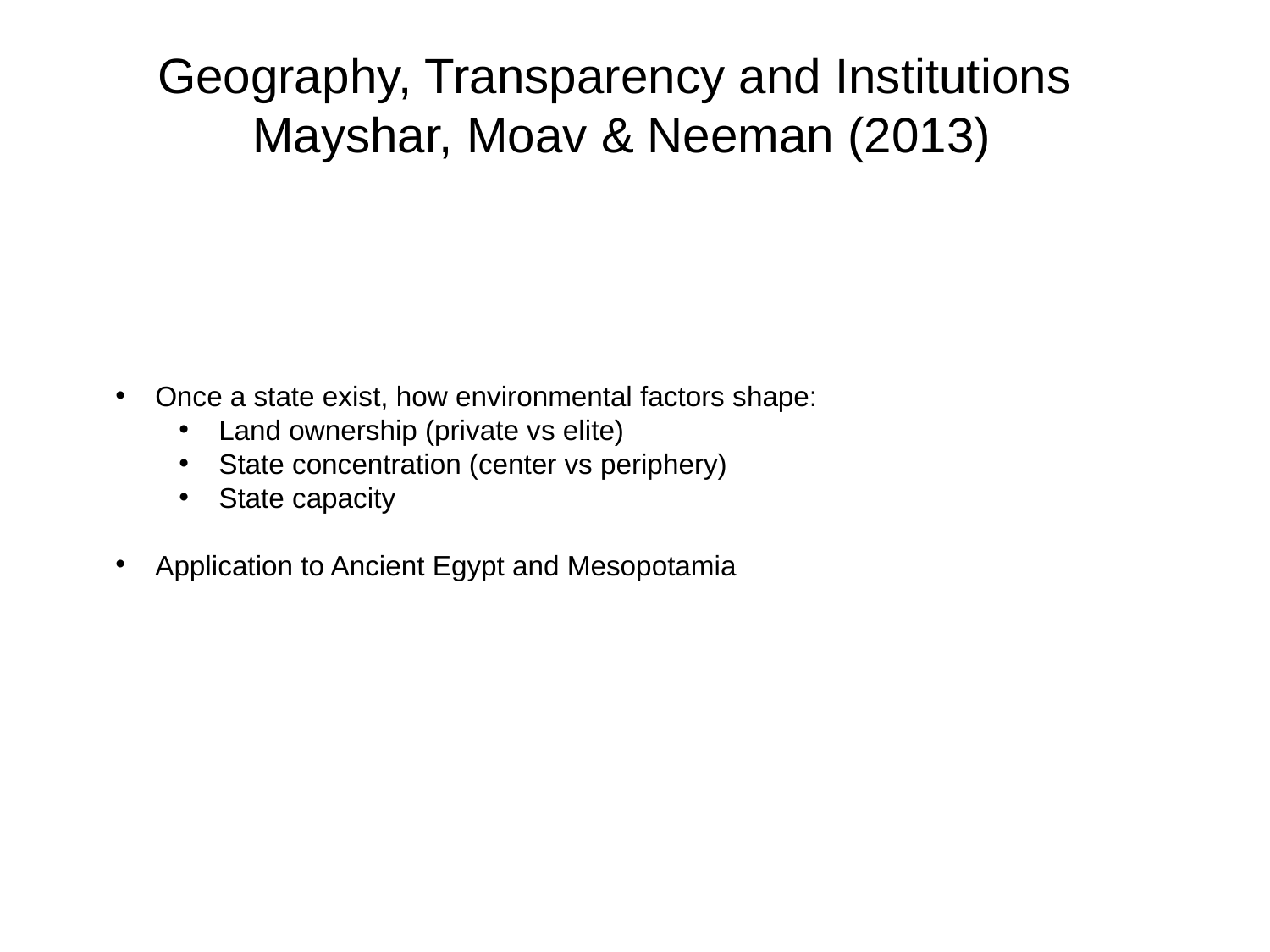

Geography, Transparency and Institutions
Mayshar, Moav & Neeman (2013)

Once a state exist, how environmental factors shape:
Land ownership (private vs elite)
State concentration (center vs periphery)
State capacity

Application to Ancient Egypt and Mesopotamia